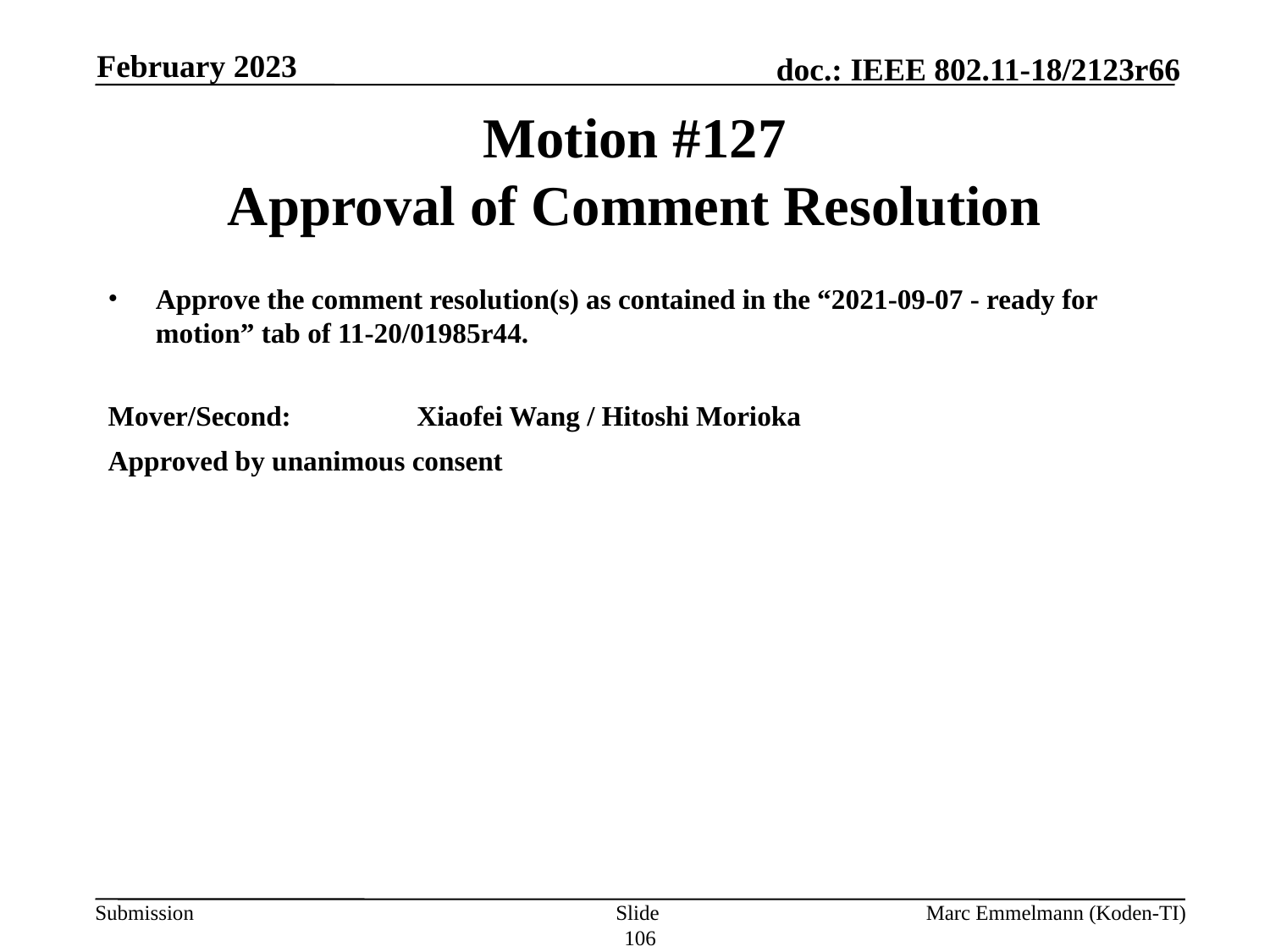

February 2023
# Motion #127 Approval of Comment Resolution
Approve the comment resolution(s) as contained in the “2021-09-07 - ready for motion” tab of 11-20/01985r44.

Mover/Second:	 Xiaofei Wang / Hitoshi Morioka
Approved by unanimous consent
Slide 106
Marc Emmelmann (Koden-TI)